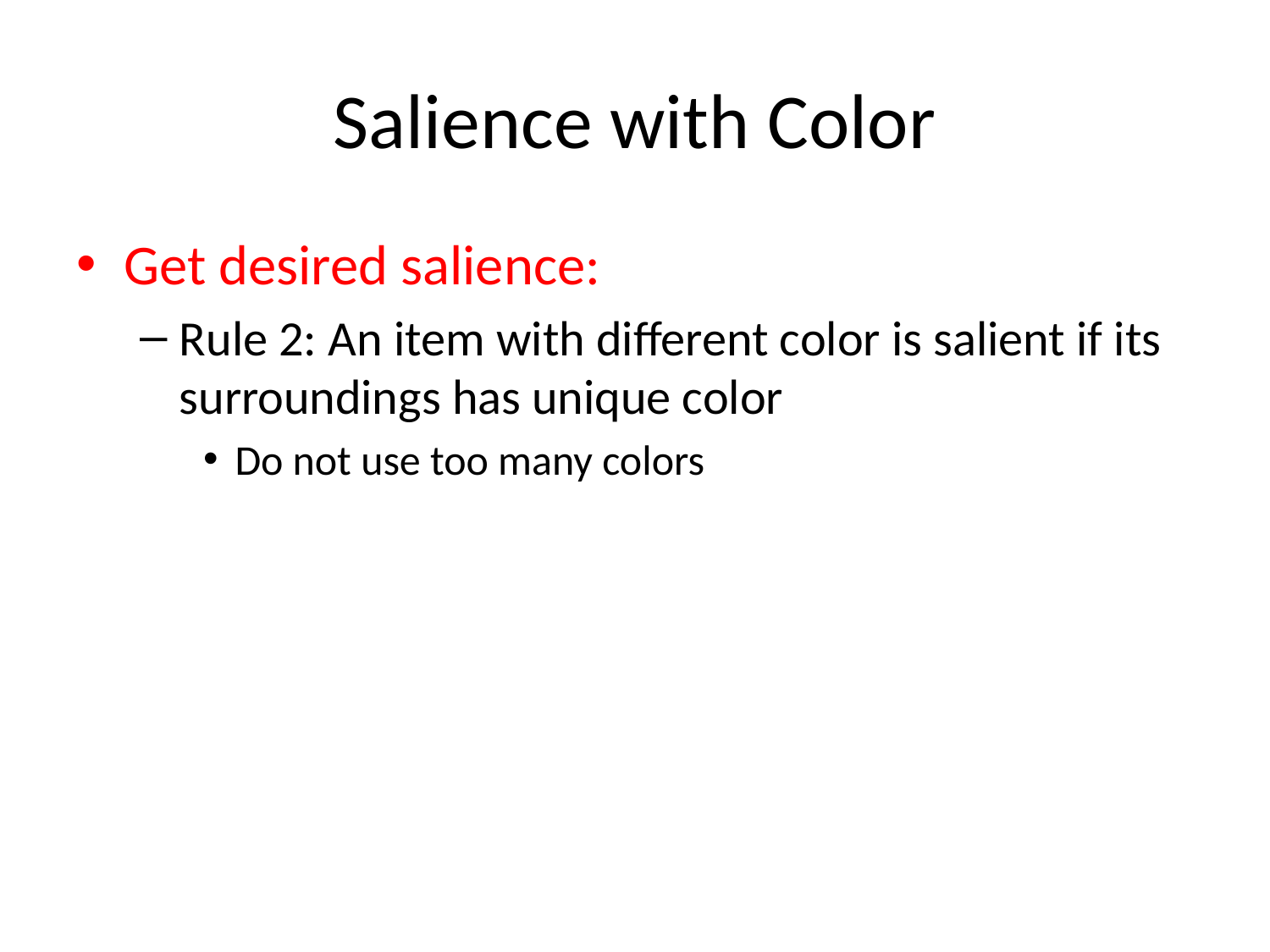

# Salience with Color
Get desired salience:
Rule 2: An item with different color is salient if its surroundings has unique color
Do not use too many colors